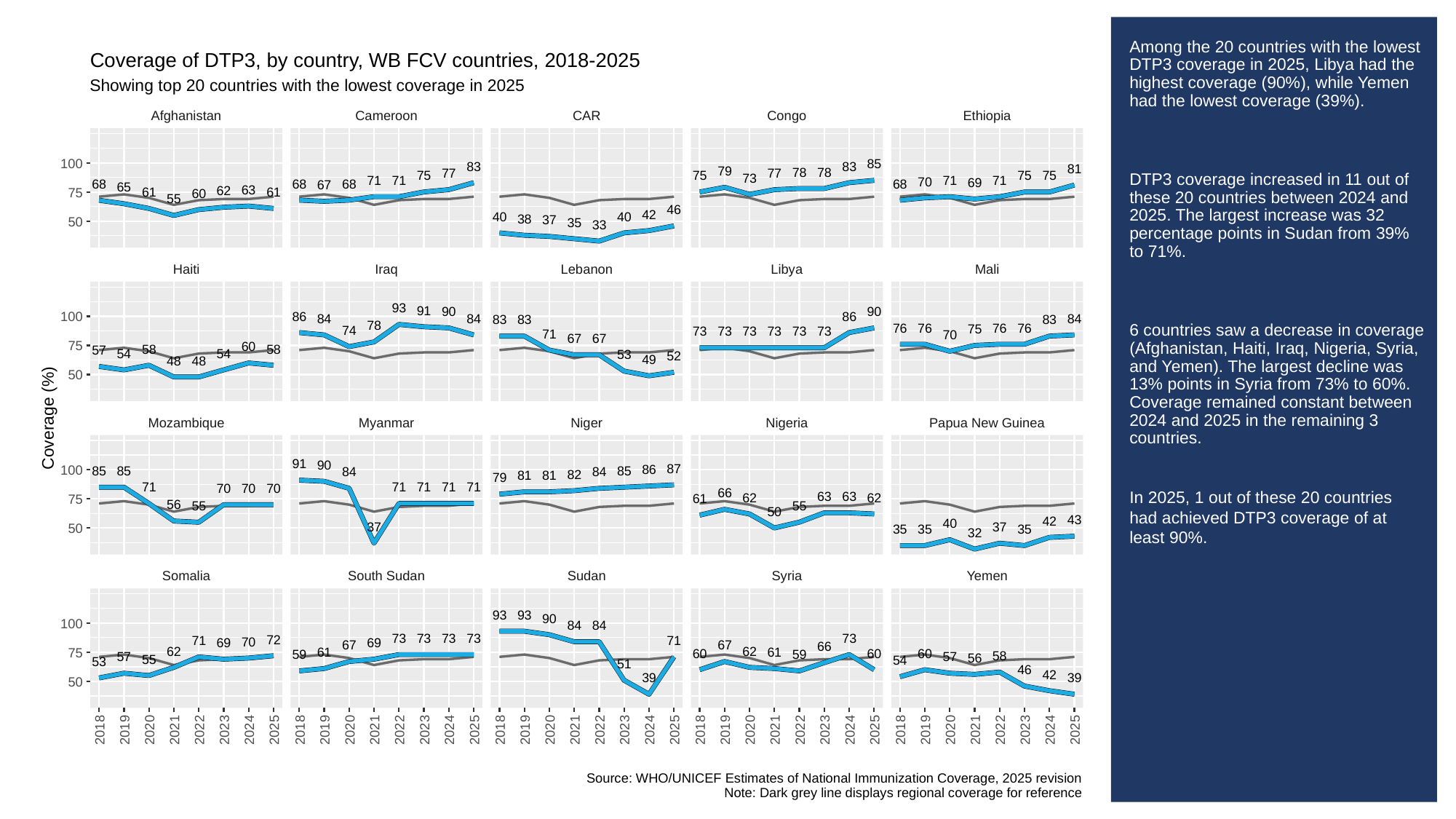

# Among the 20 countries with the lowest DTP3 coverage in 2025, Libya had the highest coverage (90%), while Yemen had the lowest coverage (39%).

DTP3 coverage increased in 11 out of these 20 countries between 2024 and 2025. The largest increase was 32 percentage points in Sudan from 39% to 71%.

6 countries saw a decrease in coverage (Afghanistan, Haiti, Iraq, Nigeria, Syria, and Yemen). The largest decline was 13% points in Syria from 73% to 60%. Coverage remained constant between 2024 and 2025 in the remaining 3 countries.

In 2025, 1 out of these 20 countries had achieved DTP3 coverage of at least 90%.

Coverage of DTP3, by country, WB FCV countries, 2018-2025
Showing top 20 countries with the lowest coverage in 2025
Afghanistan
Cameroon
CAR
Congo
Ethiopia

100
85
83
83

81
79
78
78
77
77
75
75
75
75
73
71
71
71
71
70

69
68
68
68
68
67

65

63

62
61
61
75
60

55

46

42
40
40
38
37
50
35
33

Haiti
Iraq
Lebanon
Libya
Mali

93
91
90
90
86
86
100
84
84
84
83
83
83

78
76
76
76
76
75

74
73
73
73
73
73
73

71
70

67
67

75
60
58
58
57

54
54
53
52
49
48
48

50

Coverage (%)
Mozambique
Myanmar
Niger
Nigeria
Papua New Guinea

91
90
87
86
100
85
85
85
84
84
82

81
81
79

71
71
71
71
71
70
70
70

66
63
63
62
62
61
75

56
55
55

50

43
42
40
37
37
50
35
35
35
32

Somalia
South Sudan
Sudan
Syria
Yemen

93
93
90
100
84
84

73
73
73
73
73
72
71
71
70

69
69
67
67
66
62
62
61
61
75
60
60
60
59
59
58
57
57

56
55

54

53
51
46

42

39
39
50

2018
2019
2020
2021
2022
2023
2024
2025
2018
2019
2020
2021
2022
2023
2024
2025
2018
2019
2020
2021
2022
2023
2024
2025
2018
2019
2020
2021
2022
2023
2024
2025
2018
2019
2020
2021
2022
2023
2024
2025
Source: WHO/UNICEF Estimates of National Immunization Coverage, 2025 revision
Note: Dark grey line displays regional coverage for reference